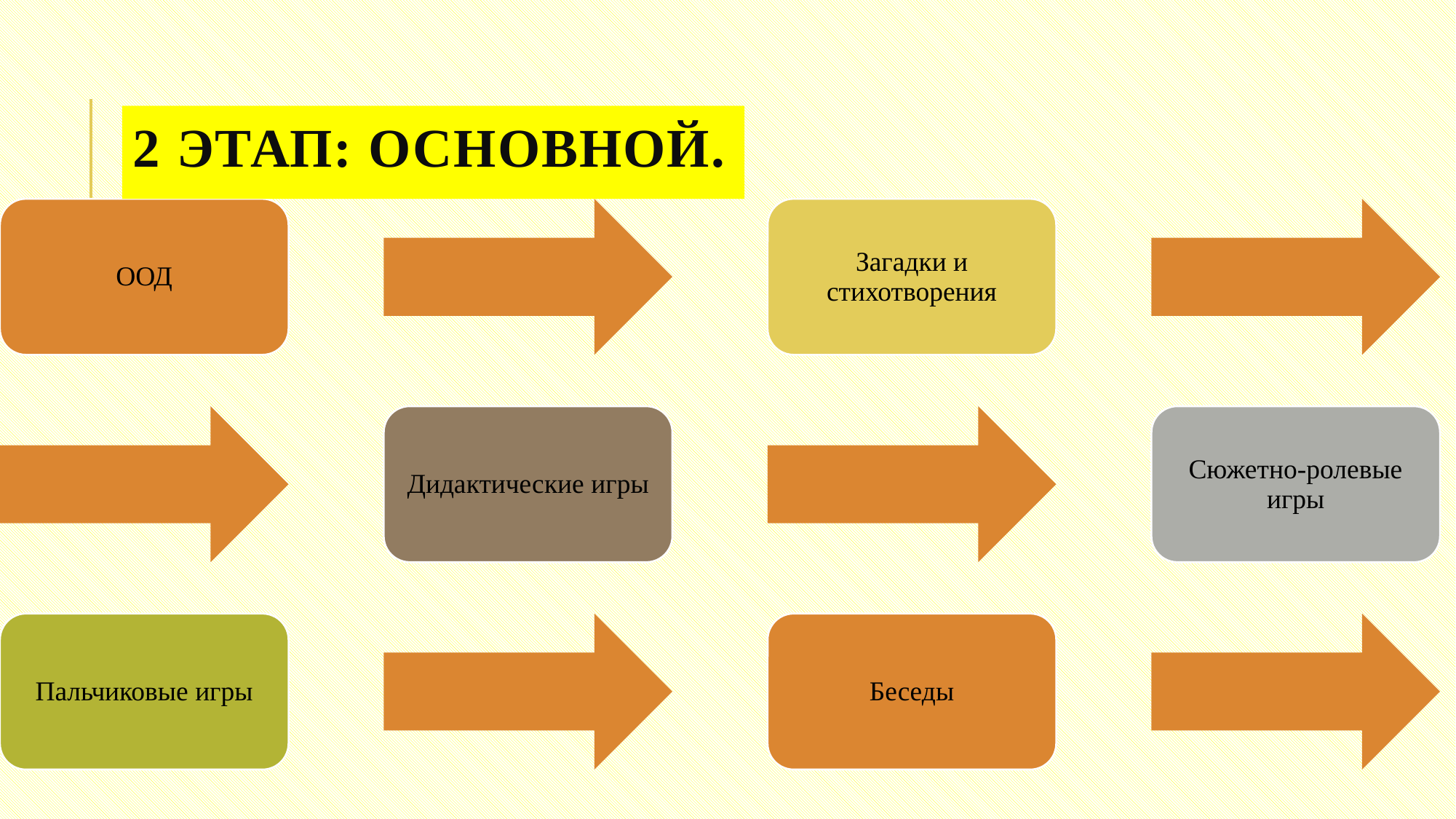

2 этап: основной.
ООД
Загадки и стихотворения
Сюжетно-ролевые игры
Дидактические игры
Пальчиковые игры
Беседы